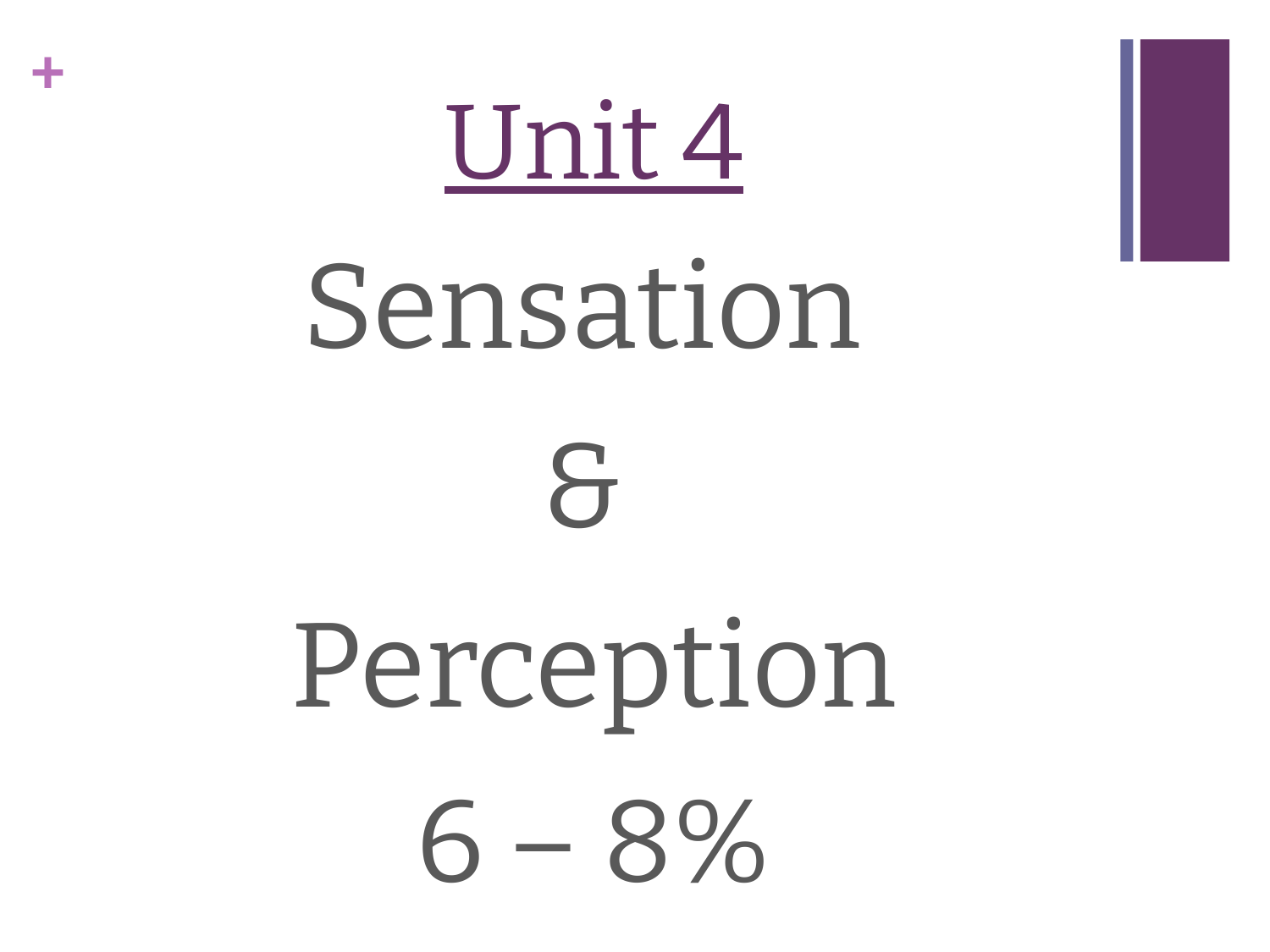

# Unit 4
Sensation
&
Perception
6 – 8%